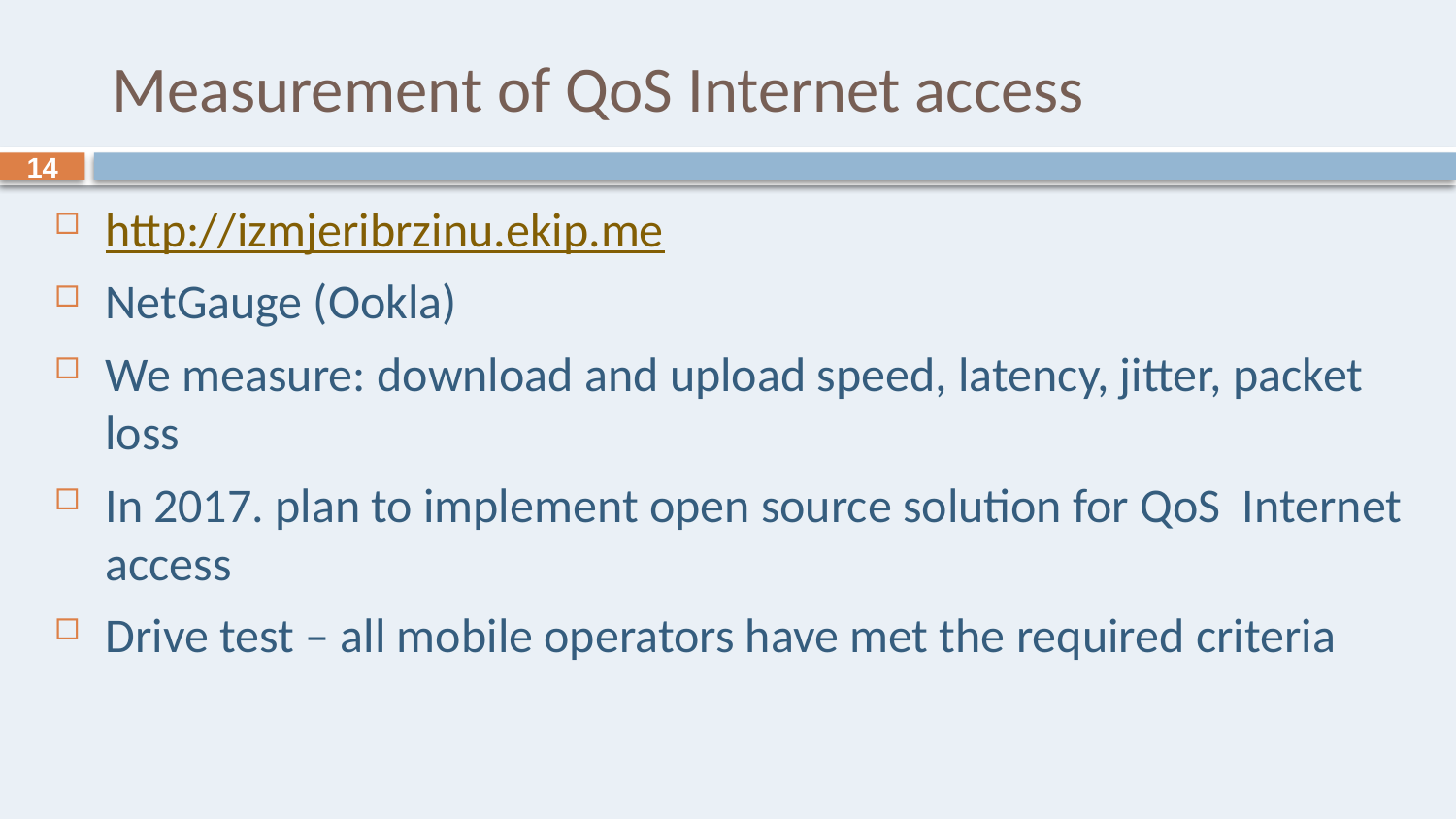

# Measurement of QoS Internet access
14
http://izmjeribrzinu.ekip.me
NetGauge (Ookla)
We measure: download and upload speed, latency, jitter, packet loss
In 2017. plan to implement open source solution for QoS  Internet access
Drive test – all mobile operators have met the required criteria